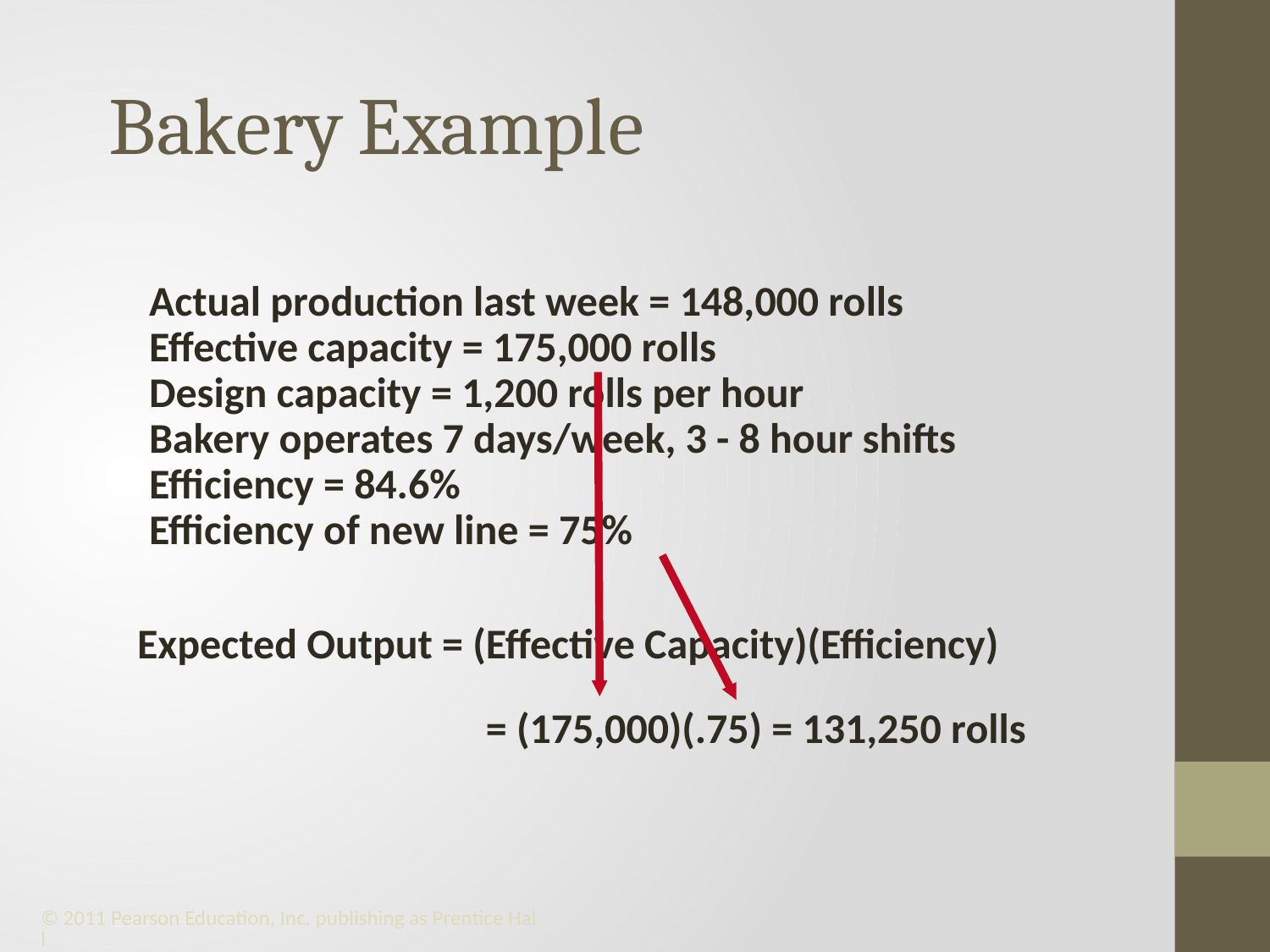

# Bakery Example
Actual production last week = 148,000 rolls
Effective capacity = 175,000 rolls
Design capacity = 1,200 rolls per hour
Bakery operates 7 days/week, 3 - 8 hour shifts
Efficiency = 84.6%
Efficiency of new line = 75%

Expected Output = (Effective Capacity)(Efficiency)
= (175,000)(.75) = 131,250 rolls
© 2011 Pearson Education, Inc. publishing as Prentice Hall